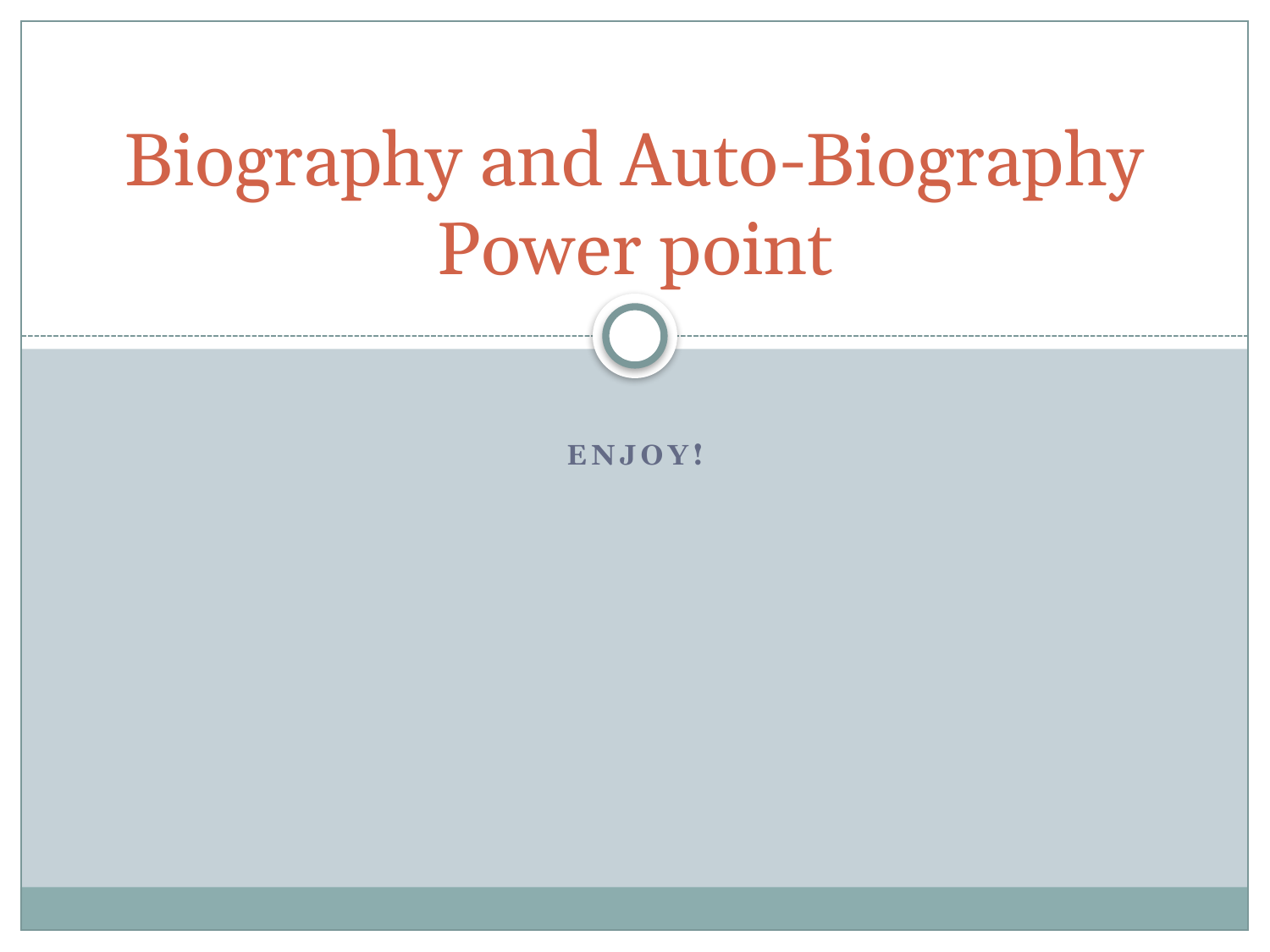

# Biography and Auto-Biography Power point

Enjoy!